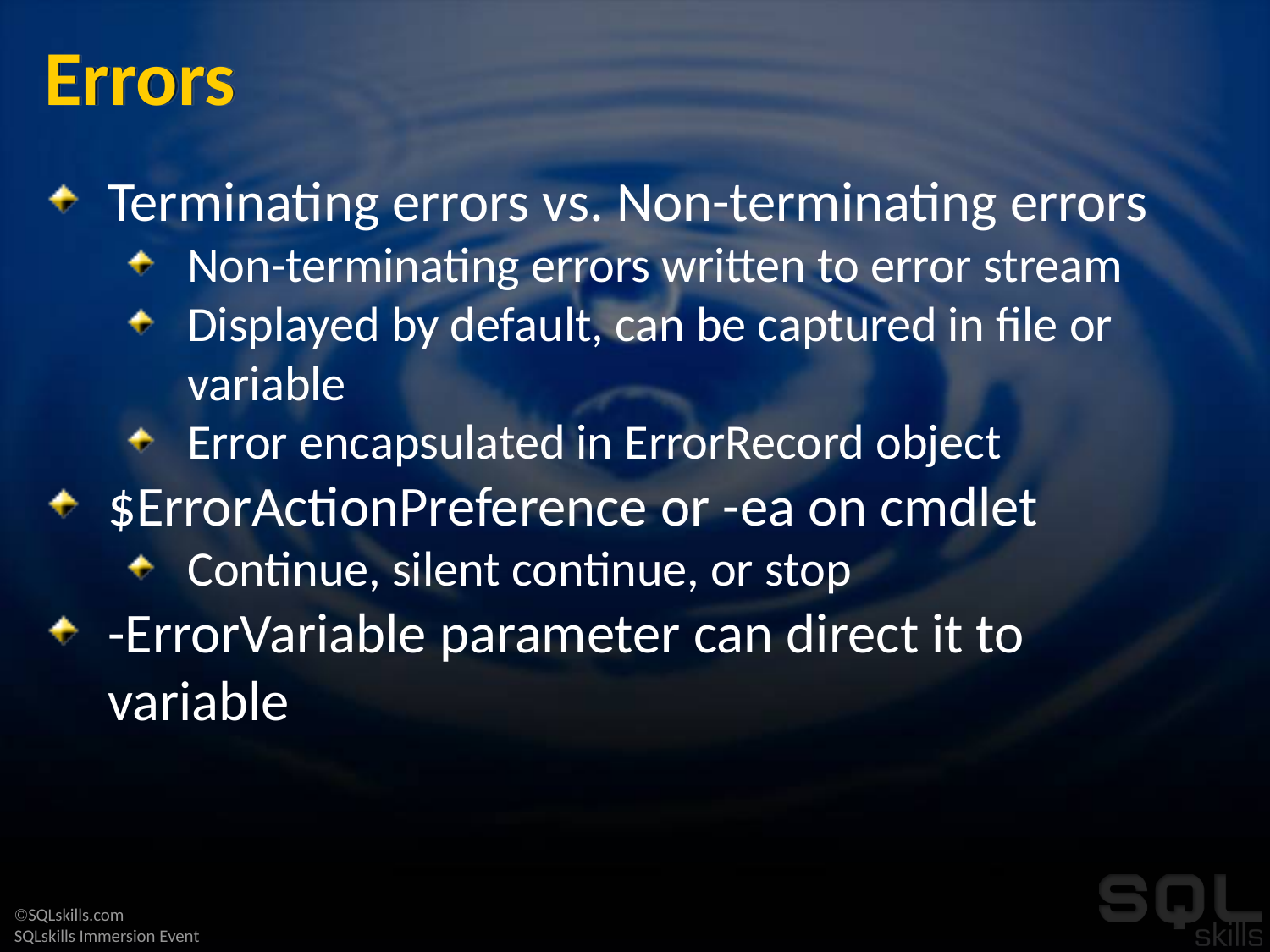

# Errors
Terminating errors vs. Non-terminating errors
Non-terminating errors written to error stream
Displayed by default, can be captured in file or variable
Error encapsulated in ErrorRecord object
$ErrorActionPreference or -ea on cmdlet
Continue, silent continue, or stop
-ErrorVariable parameter can direct it to variable